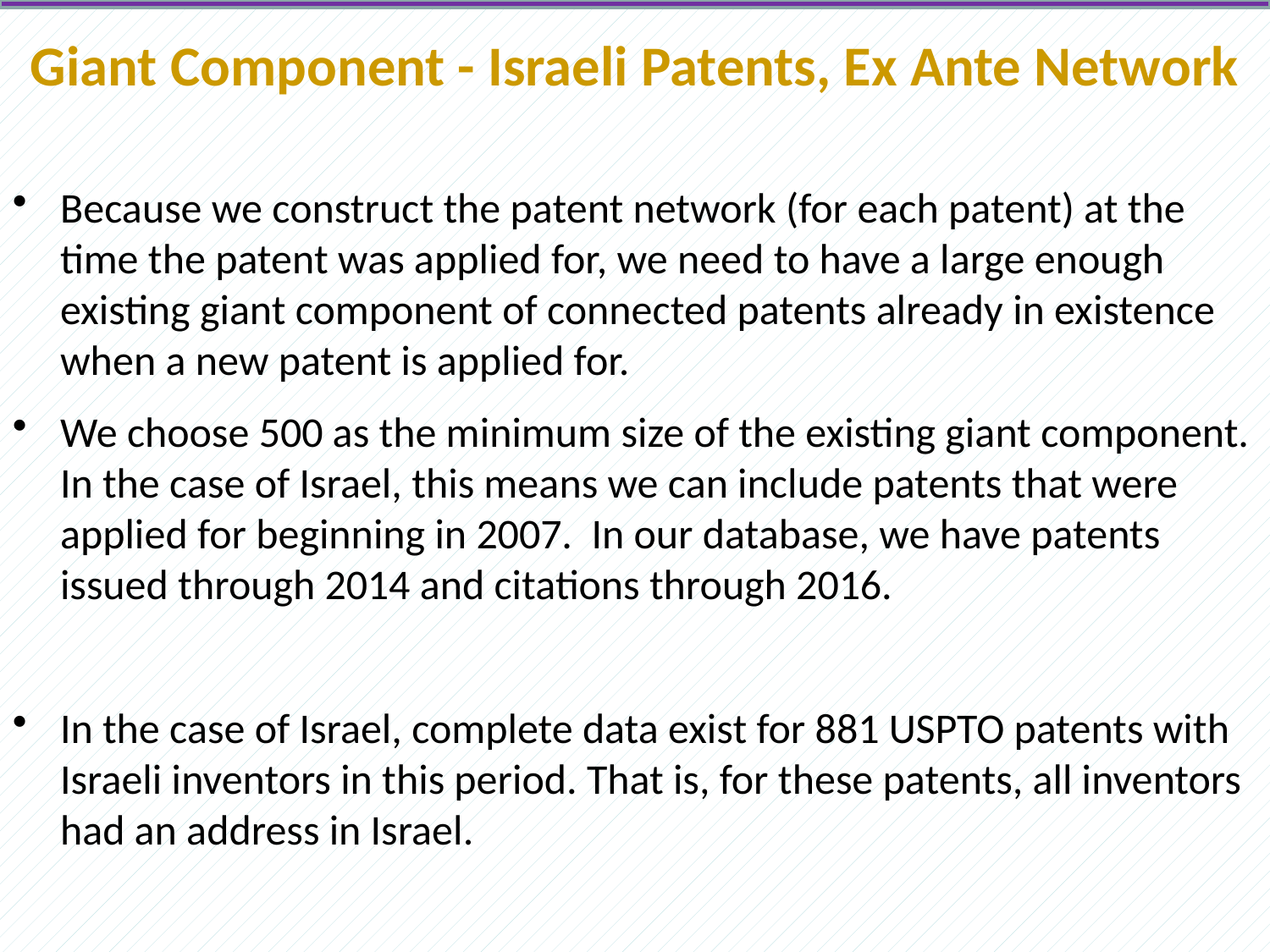

# Giant Component - Israeli Patents, Ex Ante Network

Because we construct the patent network (for each patent) at the time the patent was applied for, we need to have a large enough existing giant component of connected patents already in existence when a new patent is applied for.
We choose 500 as the minimum size of the existing giant component. In the case of Israel, this means we can include patents that were applied for beginning in 2007.  In our database, we have patents issued through 2014 and citations through 2016.

In the case of Israel, complete data exist for 881 USPTO patents with Israeli inventors in this period. That is, for these patents, all inventors had an address in Israel.